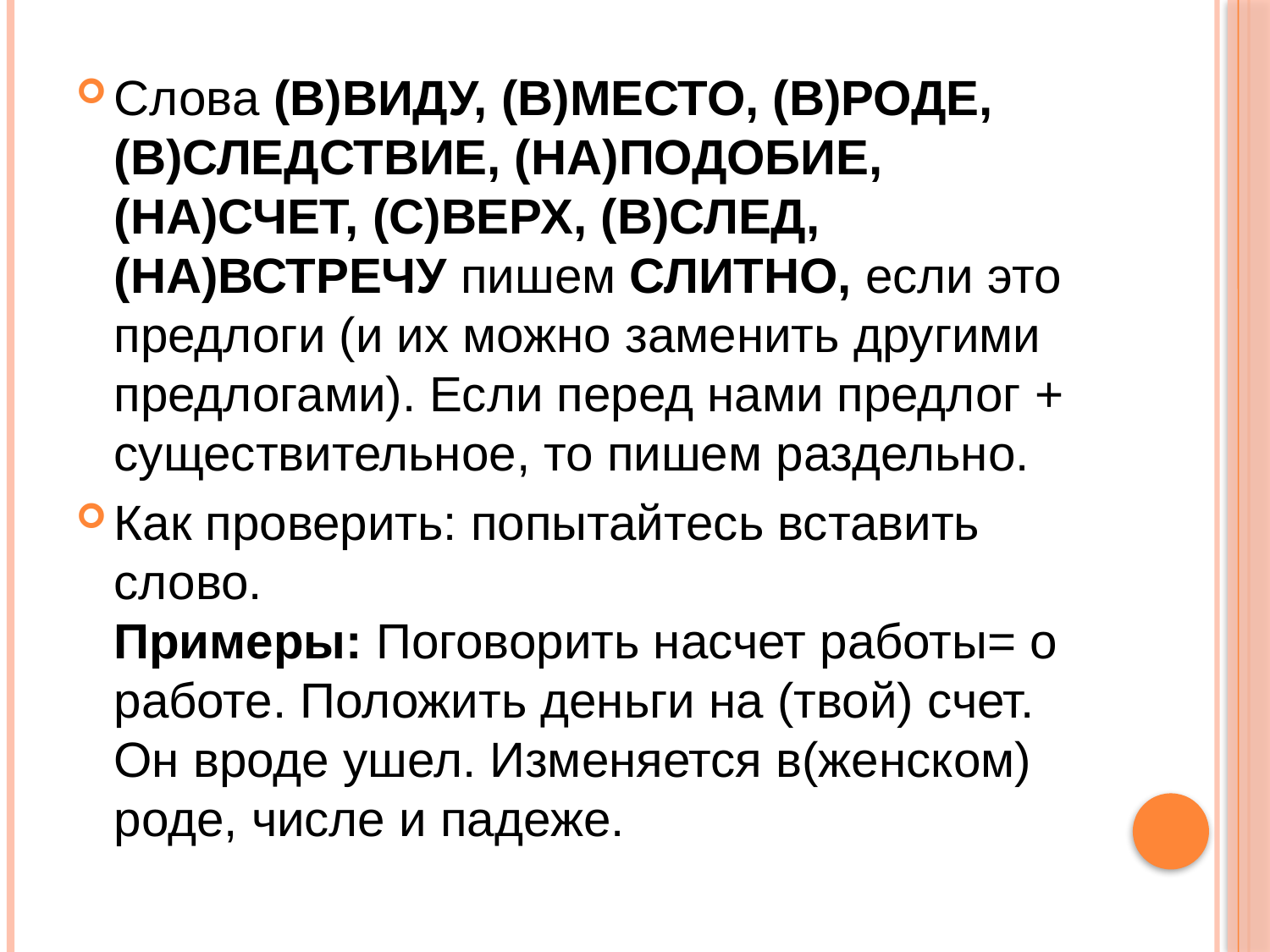

Слова (В)ВИДУ, (В)МЕСТО, (В)РОДЕ, (В)СЛЕДСТВИЕ, (НА)ПОДОБИЕ, (НА)СЧЕТ, (С)ВЕРХ, (В)СЛЕД, (НА)ВСТРЕЧУ пишем СЛИТНО, если это предлоги (и их можно заменить другими предлогами). Если перед нами предлог + существительное, то пишем раздельно.
Как проверить: попытайтесь вставить слово.
Примеры: Поговорить насчет работы= о работе. Положить деньги на (твой) счет.  Он вроде ушел. Изменяется в(женском) роде, числе и падеже.